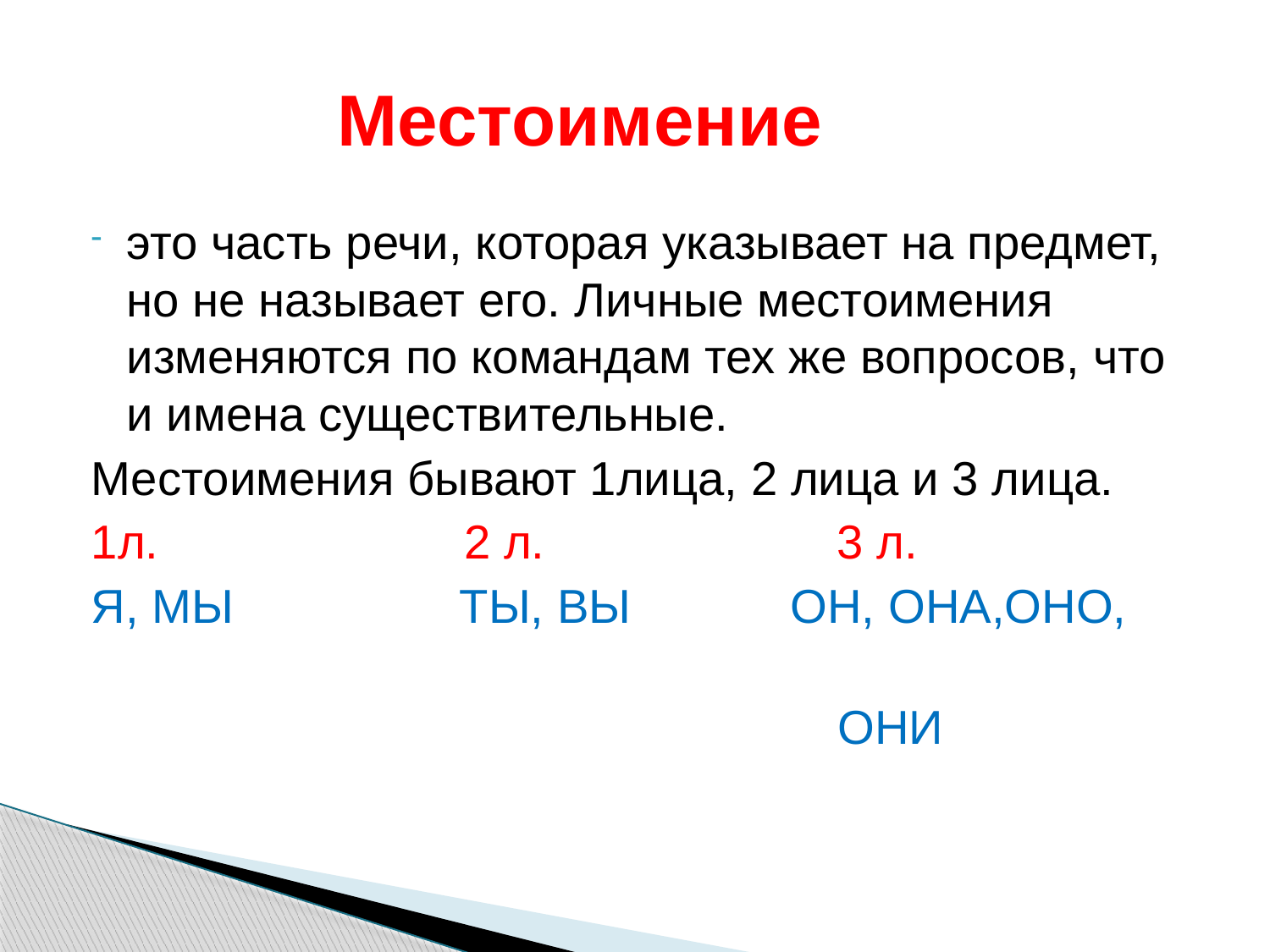

# Местоимение
это часть речи, которая указывает на предмет, но не называет его. Личные местоимения изменяются по командам тех же вопросов, что и имена существительные.
Местоимения бывают 1лица, 2 лица и 3 лица.
1л.                       2 л.                      3 л.
Я, МЫ                 ТЫ, ВЫ            ОН, ОНА,ОНО,
                                                        ОНИ